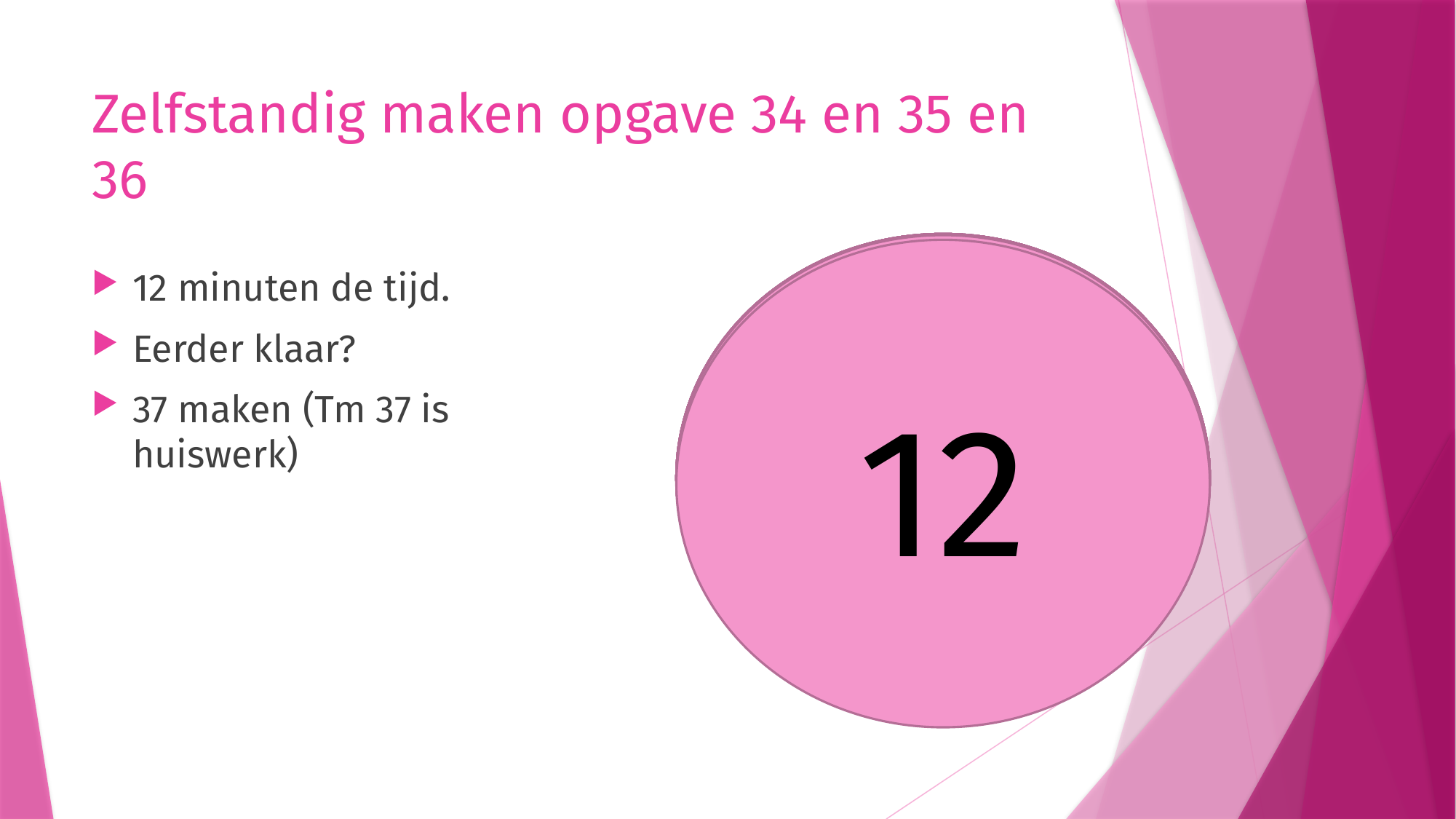

# Zelfstandig maken opgave 34 en 35 en 36
10
9
8
5
6
7
4
3
1
2
11
12
12 minuten de tijd.
Eerder klaar?
37 maken (Tm 37 is huiswerk)